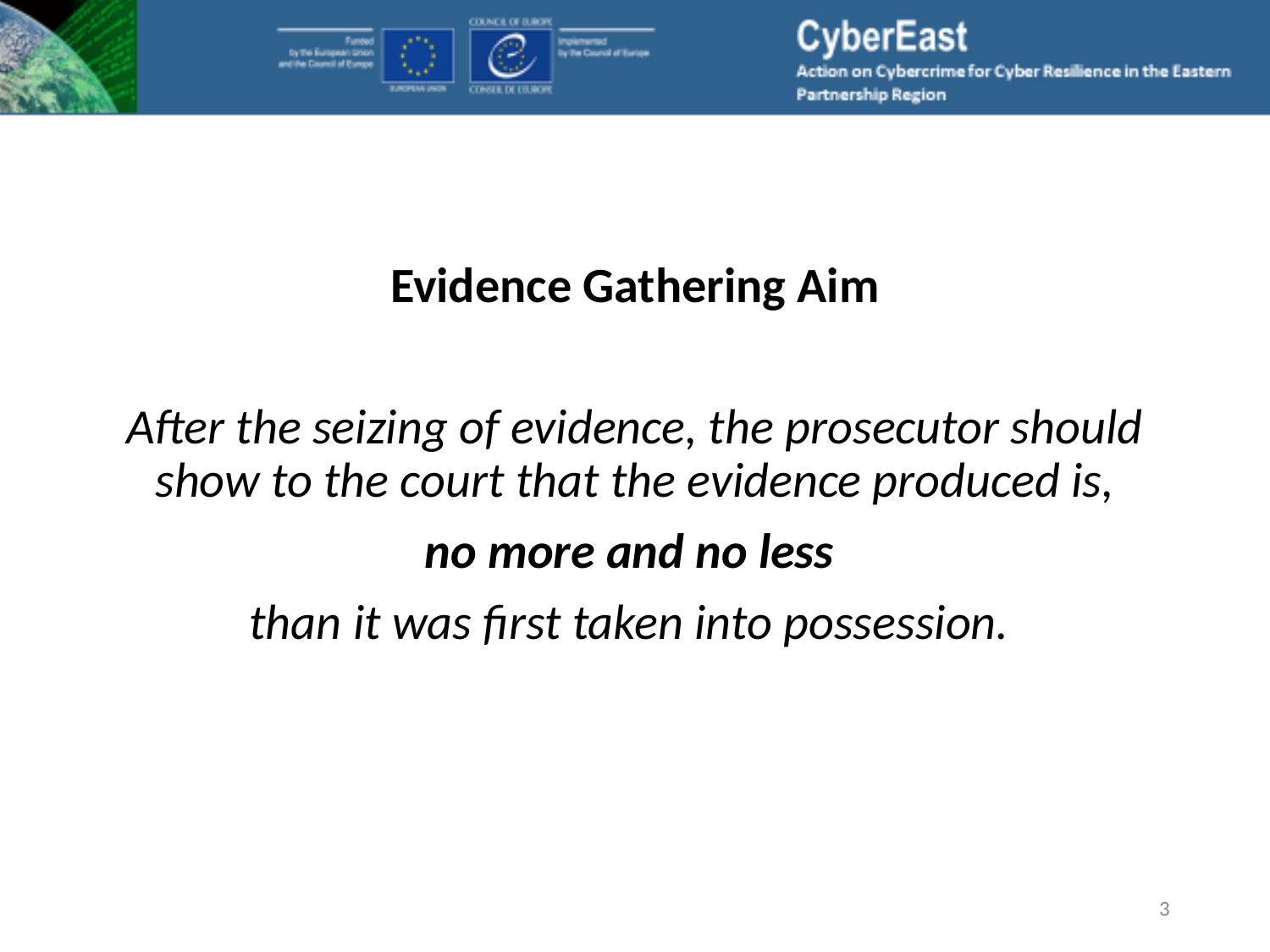

Evidence Gathering Aim

After the seizing of evidence, the prosecutor should show to the court that the evidence produced is,
no more and no less
than it was first taken into possession.
3